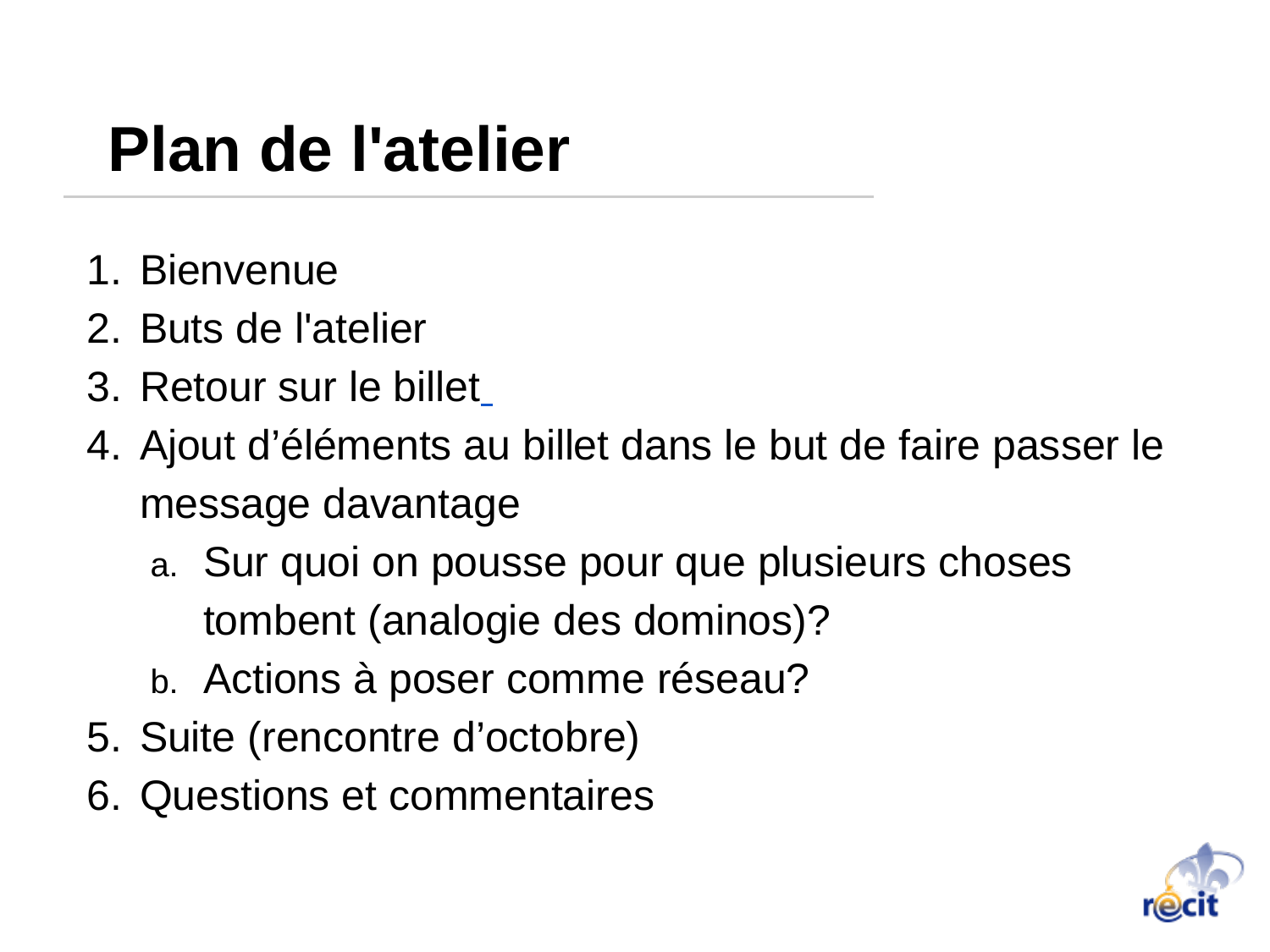

# Plan de l'atelier
Bienvenue
Buts de l'atelier
Retour sur le billet
Ajout d’éléments au billet dans le but de faire passer le message davantage
Sur quoi on pousse pour que plusieurs choses tombent (analogie des dominos)?
Actions à poser comme réseau?
Suite (rencontre d’octobre)
Questions et commentaires